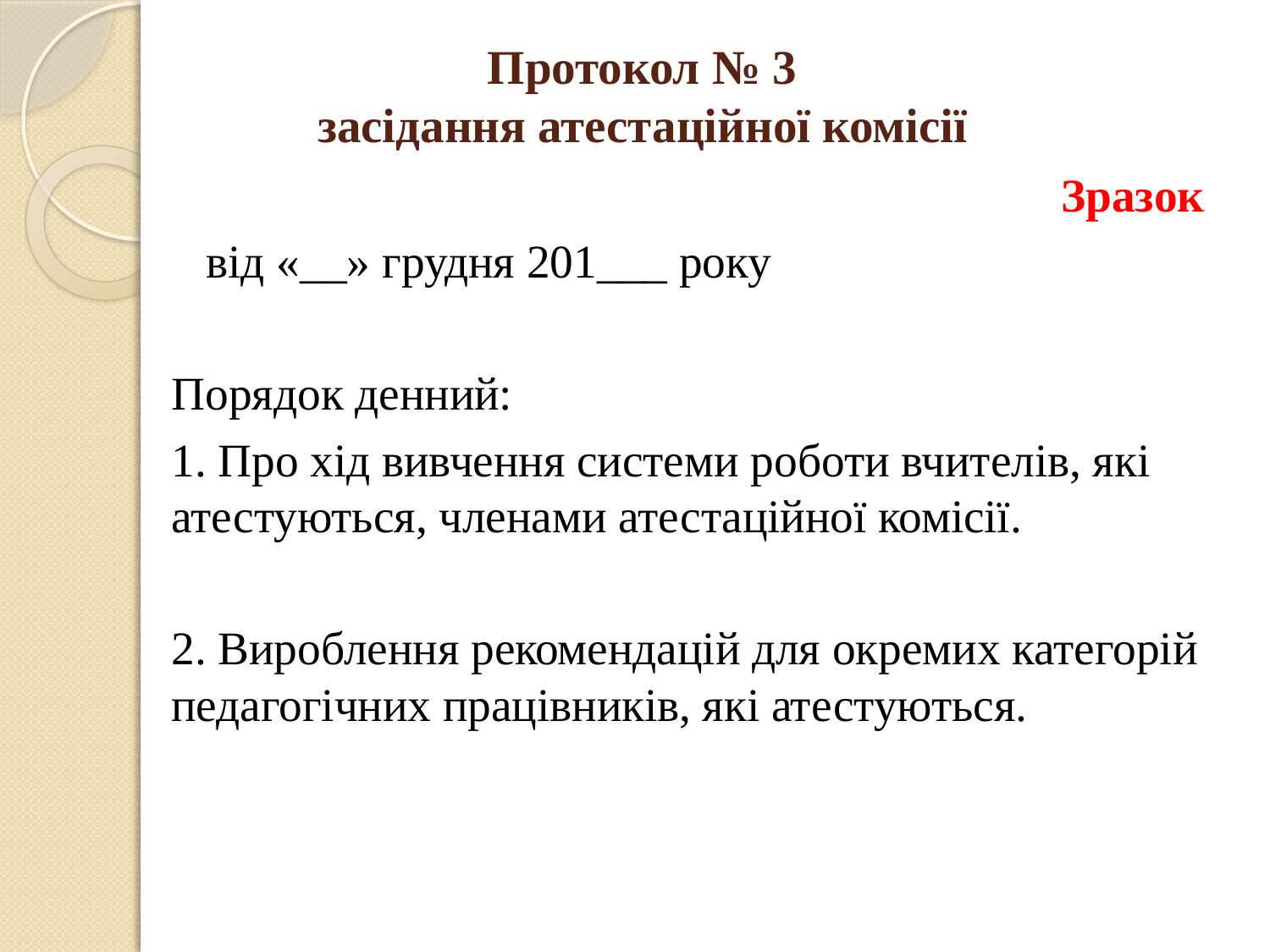

# Протокол № 3 засідання атестаційної комісії
Зразок
   від «__» грудня 201___ року

Порядок денний:
1. Про хід вивчення системи роботи вчителів, які атестуються, членами атестаційної комісії.

2. Вироблення рекомендацій для окремих категорій педагогічних працівників, які атестуються.